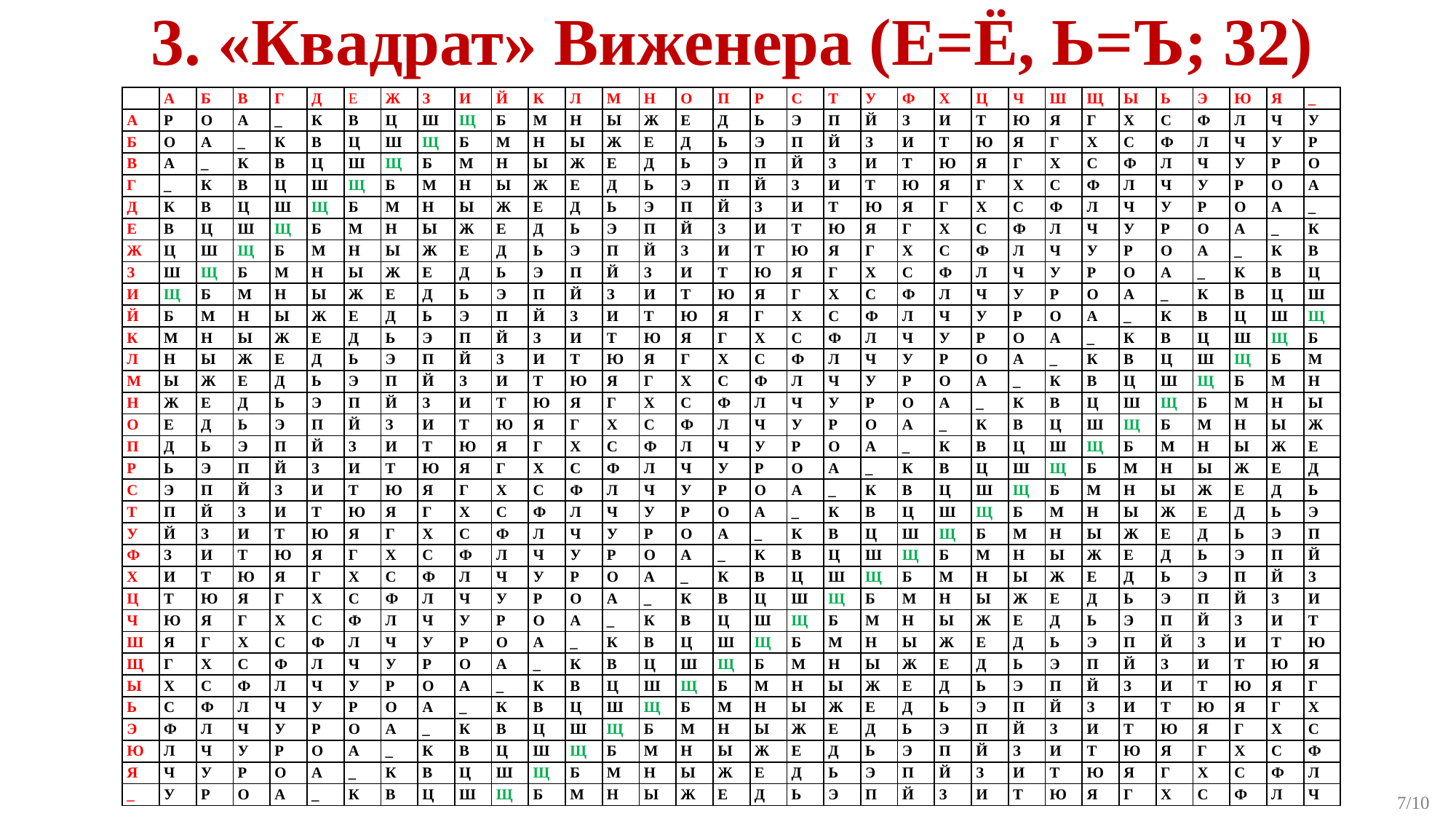

# 3. «Квадрат» Виженера (Е=Ё, Ь=Ъ; 32)
|  | А | Б | В | Г | Д | Е | Ж | З | И | Й | К | Л | М | Н | О | П | Р | С | Т | У | Ф | Х | Ц | Ч | Ш | Щ | Ы | Ь | Э | Ю | Я | \_ |
| --- | --- | --- | --- | --- | --- | --- | --- | --- | --- | --- | --- | --- | --- | --- | --- | --- | --- | --- | --- | --- | --- | --- | --- | --- | --- | --- | --- | --- | --- | --- | --- | --- |
| А | Р | О | А | \_ | К | В | Ц | Ш | Щ | Б | М | Н | Ы | Ж | Е | Д | Ь | Э | П | Й | З | И | Т | Ю | Я | Г | Х | С | Ф | Л | Ч | У |
| Б | О | А | \_ | К | В | Ц | Ш | Щ | Б | М | Н | Ы | Ж | Е | Д | Ь | Э | П | Й | З | И | Т | Ю | Я | Г | Х | С | Ф | Л | Ч | У | Р |
| В | А | \_ | К | В | Ц | Ш | Щ | Б | М | Н | Ы | Ж | Е | Д | Ь | Э | П | Й | З | И | Т | Ю | Я | Г | Х | С | Ф | Л | Ч | У | Р | О |
| Г | \_ | К | В | Ц | Ш | Щ | Б | М | Н | Ы | Ж | Е | Д | Ь | Э | П | Й | З | И | Т | Ю | Я | Г | Х | С | Ф | Л | Ч | У | Р | О | А |
| Д | К | В | Ц | Ш | Щ | Б | М | Н | Ы | Ж | Е | Д | Ь | Э | П | Й | З | И | Т | Ю | Я | Г | Х | С | Ф | Л | Ч | У | Р | О | А | \_ |
| Е | В | Ц | Ш | Щ | Б | М | Н | Ы | Ж | Е | Д | Ь | Э | П | Й | З | И | Т | Ю | Я | Г | Х | С | Ф | Л | Ч | У | Р | О | А | \_ | К |
| Ж | Ц | Ш | Щ | Б | М | Н | Ы | Ж | Е | Д | Ь | Э | П | Й | З | И | Т | Ю | Я | Г | Х | С | Ф | Л | Ч | У | Р | О | А | \_ | К | В |
| З | Ш | Щ | Б | М | Н | Ы | Ж | Е | Д | Ь | Э | П | Й | З | И | Т | Ю | Я | Г | Х | С | Ф | Л | Ч | У | Р | О | А | \_ | К | В | Ц |
| И | Щ | Б | М | Н | Ы | Ж | Е | Д | Ь | Э | П | Й | З | И | Т | Ю | Я | Г | Х | С | Ф | Л | Ч | У | Р | О | А | \_ | К | В | Ц | Ш |
| Й | Б | М | Н | Ы | Ж | Е | Д | Ь | Э | П | Й | З | И | Т | Ю | Я | Г | Х | С | Ф | Л | Ч | У | Р | О | А | \_ | К | В | Ц | Ш | Щ |
| К | М | Н | Ы | Ж | Е | Д | Ь | Э | П | Й | З | И | Т | Ю | Я | Г | Х | С | Ф | Л | Ч | У | Р | О | А | \_ | К | В | Ц | Ш | Щ | Б |
| Л | Н | Ы | Ж | Е | Д | Ь | Э | П | Й | З | И | Т | Ю | Я | Г | Х | С | Ф | Л | Ч | У | Р | О | А | \_ | К | В | Ц | Ш | Щ | Б | М |
| М | Ы | Ж | Е | Д | Ь | Э | П | Й | З | И | Т | Ю | Я | Г | Х | С | Ф | Л | Ч | У | Р | О | А | \_ | К | В | Ц | Ш | Щ | Б | М | Н |
| Н | Ж | Е | Д | Ь | Э | П | Й | З | И | Т | Ю | Я | Г | Х | С | Ф | Л | Ч | У | Р | О | А | \_ | К | В | Ц | Ш | Щ | Б | М | Н | Ы |
| О | Е | Д | Ь | Э | П | Й | З | И | Т | Ю | Я | Г | Х | С | Ф | Л | Ч | У | Р | О | А | \_ | К | В | Ц | Ш | Щ | Б | М | Н | Ы | Ж |
| П | Д | Ь | Э | П | Й | З | И | Т | Ю | Я | Г | Х | С | Ф | Л | Ч | У | Р | О | А | \_ | К | В | Ц | Ш | Щ | Б | М | Н | Ы | Ж | Е |
| Р | Ь | Э | П | Й | З | И | Т | Ю | Я | Г | Х | С | Ф | Л | Ч | У | Р | О | А | \_ | К | В | Ц | Ш | Щ | Б | М | Н | Ы | Ж | Е | Д |
| С | Э | П | Й | З | И | Т | Ю | Я | Г | Х | С | Ф | Л | Ч | У | Р | О | А | \_ | К | В | Ц | Ш | Щ | Б | М | Н | Ы | Ж | Е | Д | Ь |
| Т | П | Й | З | И | Т | Ю | Я | Г | Х | С | Ф | Л | Ч | У | Р | О | А | \_ | К | В | Ц | Ш | Щ | Б | М | Н | Ы | Ж | Е | Д | Ь | Э |
| У | Й | З | И | Т | Ю | Я | Г | Х | С | Ф | Л | Ч | У | Р | О | А | \_ | К | В | Ц | Ш | Щ | Б | М | Н | Ы | Ж | Е | Д | Ь | Э | П |
| Ф | З | И | Т | Ю | Я | Г | Х | С | Ф | Л | Ч | У | Р | О | А | \_ | К | В | Ц | Ш | Щ | Б | М | Н | Ы | Ж | Е | Д | Ь | Э | П | Й |
| Х | И | Т | Ю | Я | Г | Х | С | Ф | Л | Ч | У | Р | О | А | \_ | К | В | Ц | Ш | Щ | Б | М | Н | Ы | Ж | Е | Д | Ь | Э | П | Й | З |
| Ц | Т | Ю | Я | Г | Х | С | Ф | Л | Ч | У | Р | О | А | \_ | К | В | Ц | Ш | Щ | Б | М | Н | Ы | Ж | Е | Д | Ь | Э | П | Й | З | И |
| Ч | Ю | Я | Г | Х | С | Ф | Л | Ч | У | Р | О | А | \_ | К | В | Ц | Ш | Щ | Б | М | Н | Ы | Ж | Е | Д | Ь | Э | П | Й | З | И | Т |
| Ш | Я | Г | Х | С | Ф | Л | Ч | У | Р | О | А | \_ | К | В | Ц | Ш | Щ | Б | М | Н | Ы | Ж | Е | Д | Ь | Э | П | Й | З | И | Т | Ю |
| Щ | Г | Х | С | Ф | Л | Ч | У | Р | О | А | \_ | К | В | Ц | Ш | Щ | Б | М | Н | Ы | Ж | Е | Д | Ь | Э | П | Й | З | И | Т | Ю | Я |
| Ы | Х | С | Ф | Л | Ч | У | Р | О | А | \_ | К | В | Ц | Ш | Щ | Б | М | Н | Ы | Ж | Е | Д | Ь | Э | П | Й | З | И | Т | Ю | Я | Г |
| Ь | С | Ф | Л | Ч | У | Р | О | А | \_ | К | В | Ц | Ш | Щ | Б | М | Н | Ы | Ж | Е | Д | Ь | Э | П | Й | З | И | Т | Ю | Я | Г | Х |
| Э | Ф | Л | Ч | У | Р | О | А | \_ | К | В | Ц | Ш | Щ | Б | М | Н | Ы | Ж | Е | Д | Ь | Э | П | Й | З | И | Т | Ю | Я | Г | Х | С |
| Ю | Л | Ч | У | Р | О | А | \_ | К | В | Ц | Ш | Щ | Б | М | Н | Ы | Ж | Е | Д | Ь | Э | П | Й | З | И | Т | Ю | Я | Г | Х | С | Ф |
| Я | Ч | У | Р | О | А | \_ | К | В | Ц | Ш | Щ | Б | М | Н | Ы | Ж | Е | Д | Ь | Э | П | Й | З | И | Т | Ю | Я | Г | Х | С | Ф | Л |
| \_ | У | Р | О | А | \_ | К | В | Ц | Ш | Щ | Б | М | Н | Ы | Ж | Е | Д | Ь | Э | П | Й | З | И | Т | Ю | Я | Г | Х | С | Ф | Л | Ч |